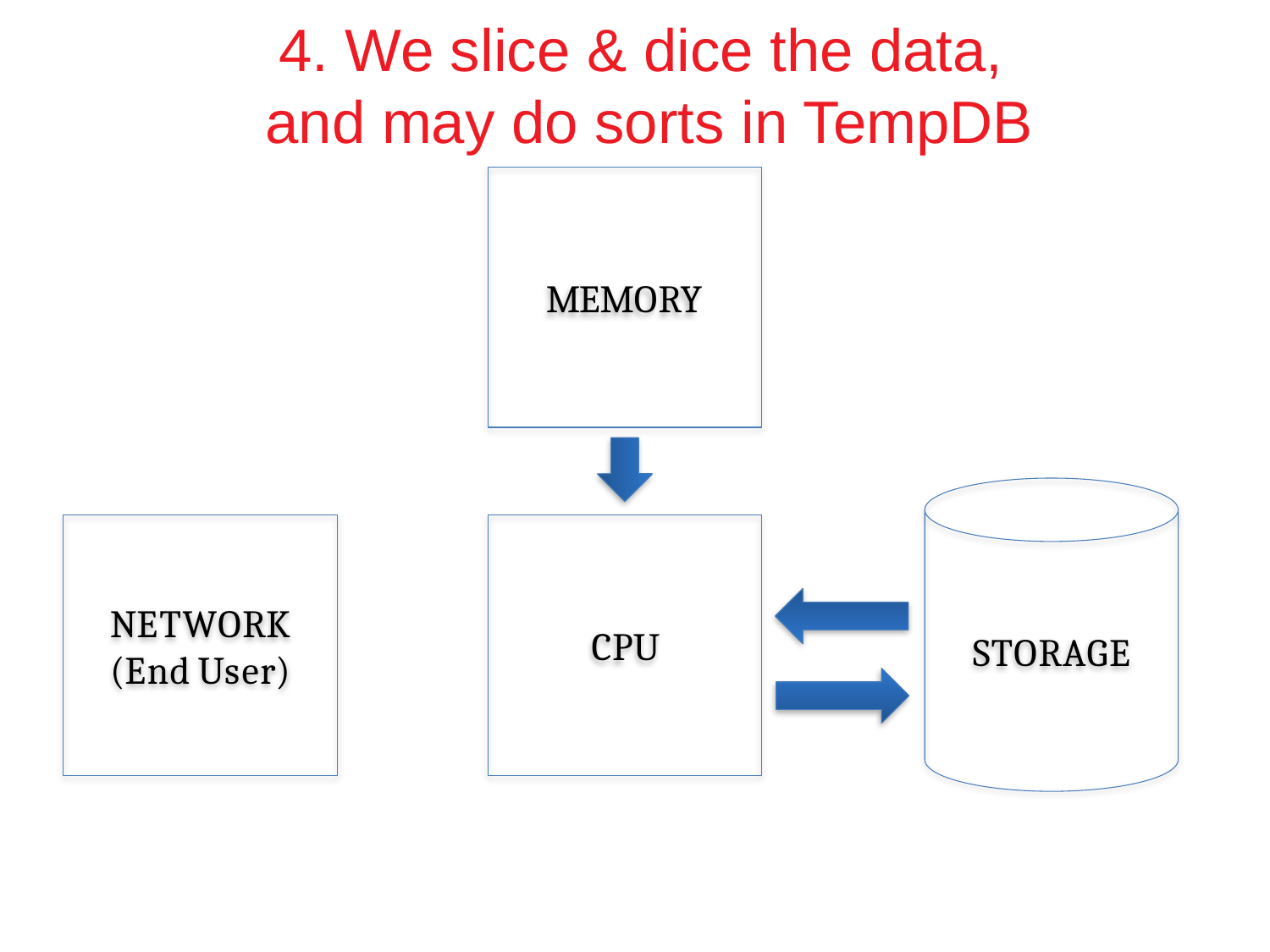

# 4. We slice & dice the data, and may do sorts in TempDB
MEMORY

STORAGE
NETWORK
(End User)
CPU